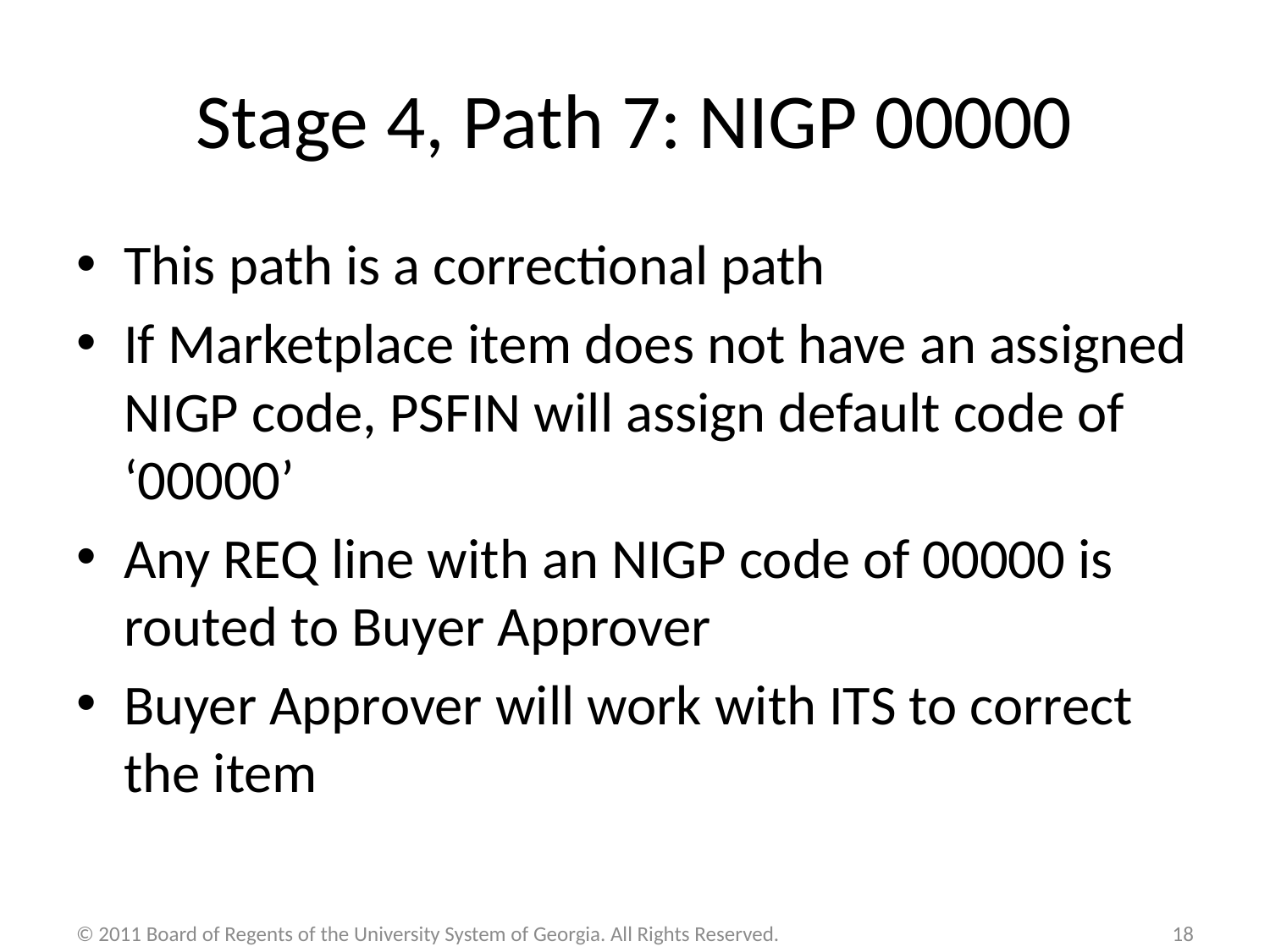

# Stage 4, Path 7: NIGP 00000
This path is a correctional path
If Marketplace item does not have an assigned NIGP code, PSFIN will assign default code of ‘00000’
Any REQ line with an NIGP code of 00000 is routed to Buyer Approver
Buyer Approver will work with ITS to correct the item
© 2011 Board of Regents of the University System of Georgia. All Rights Reserved.
18